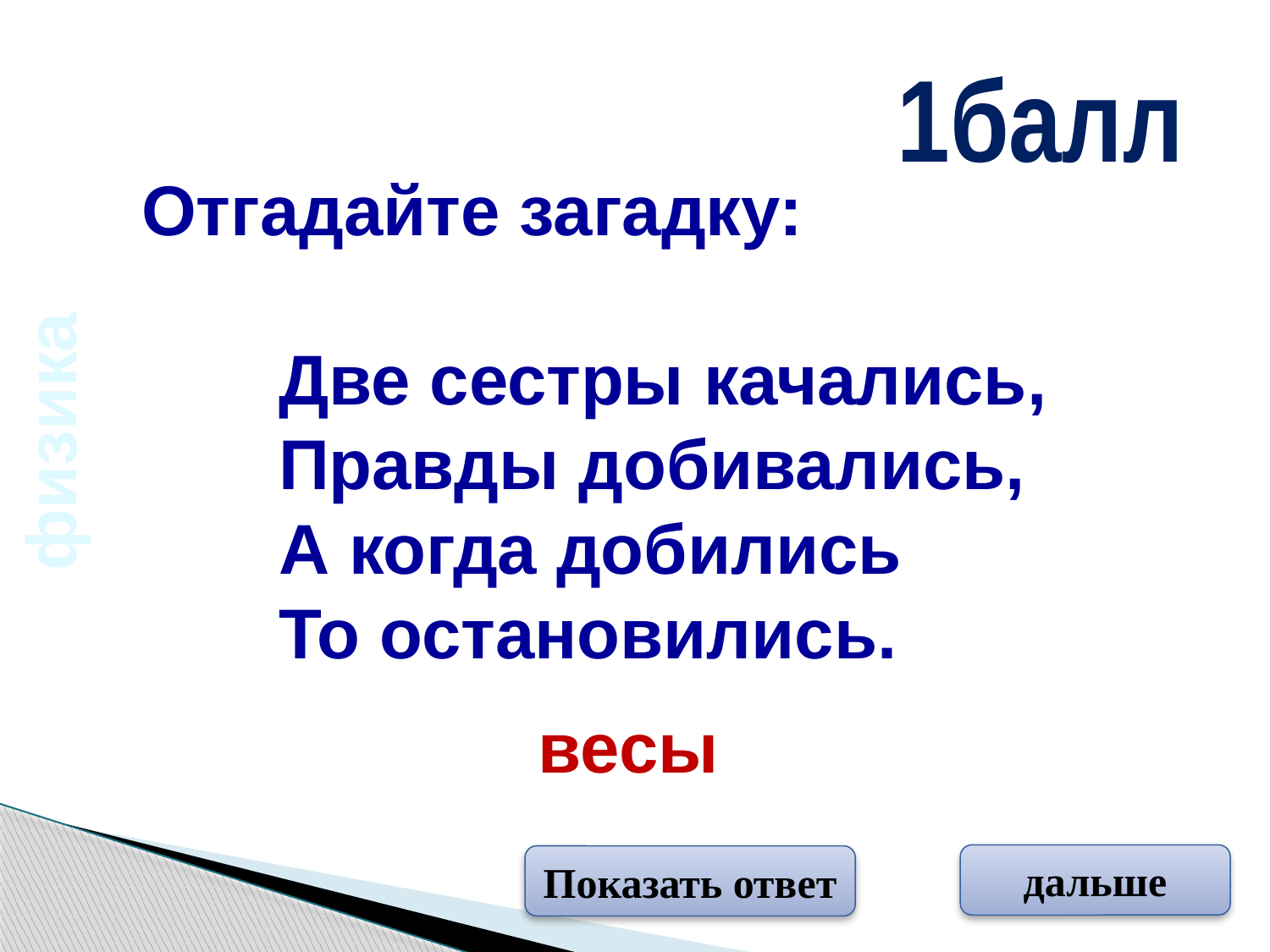

1балл
Отгадайте загадку:

Две сестры качались,
Правды добивались,
А когда добились
То остановились.
физика
весы
дальше
Показать ответ